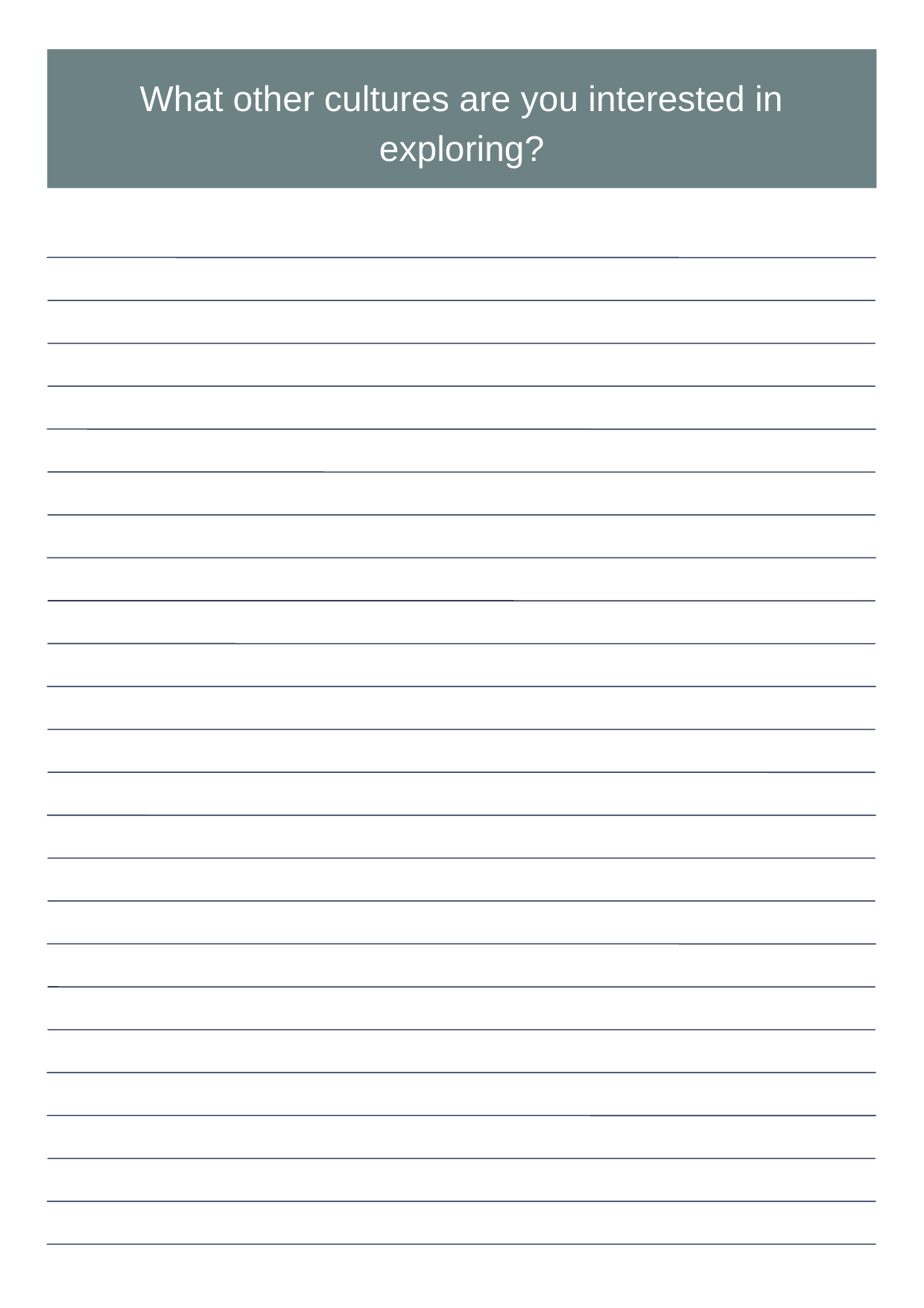

What other cultures are you interested in exploring?